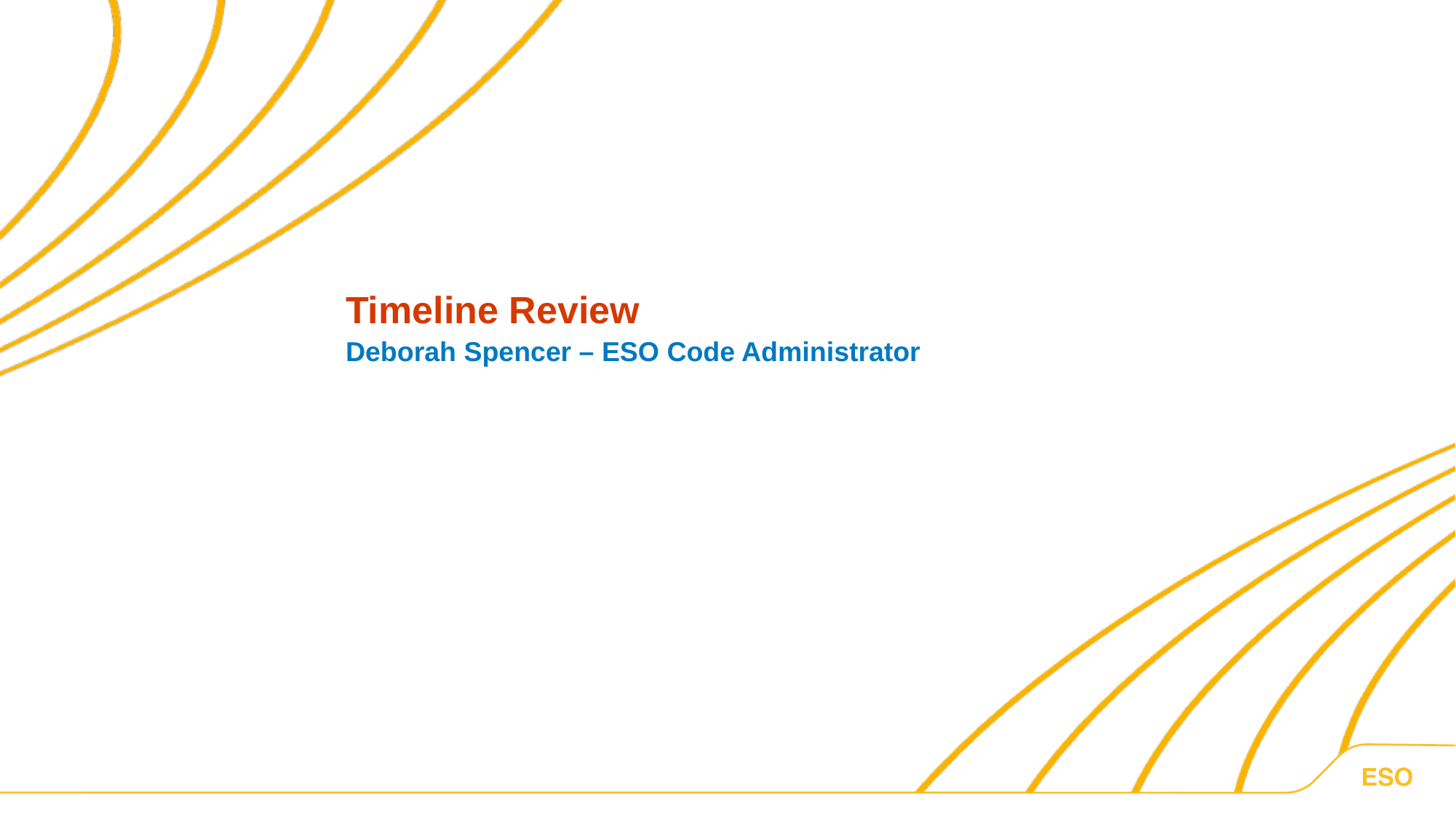

Timeline Review

Deborah Spencer – ESO Code Administrator